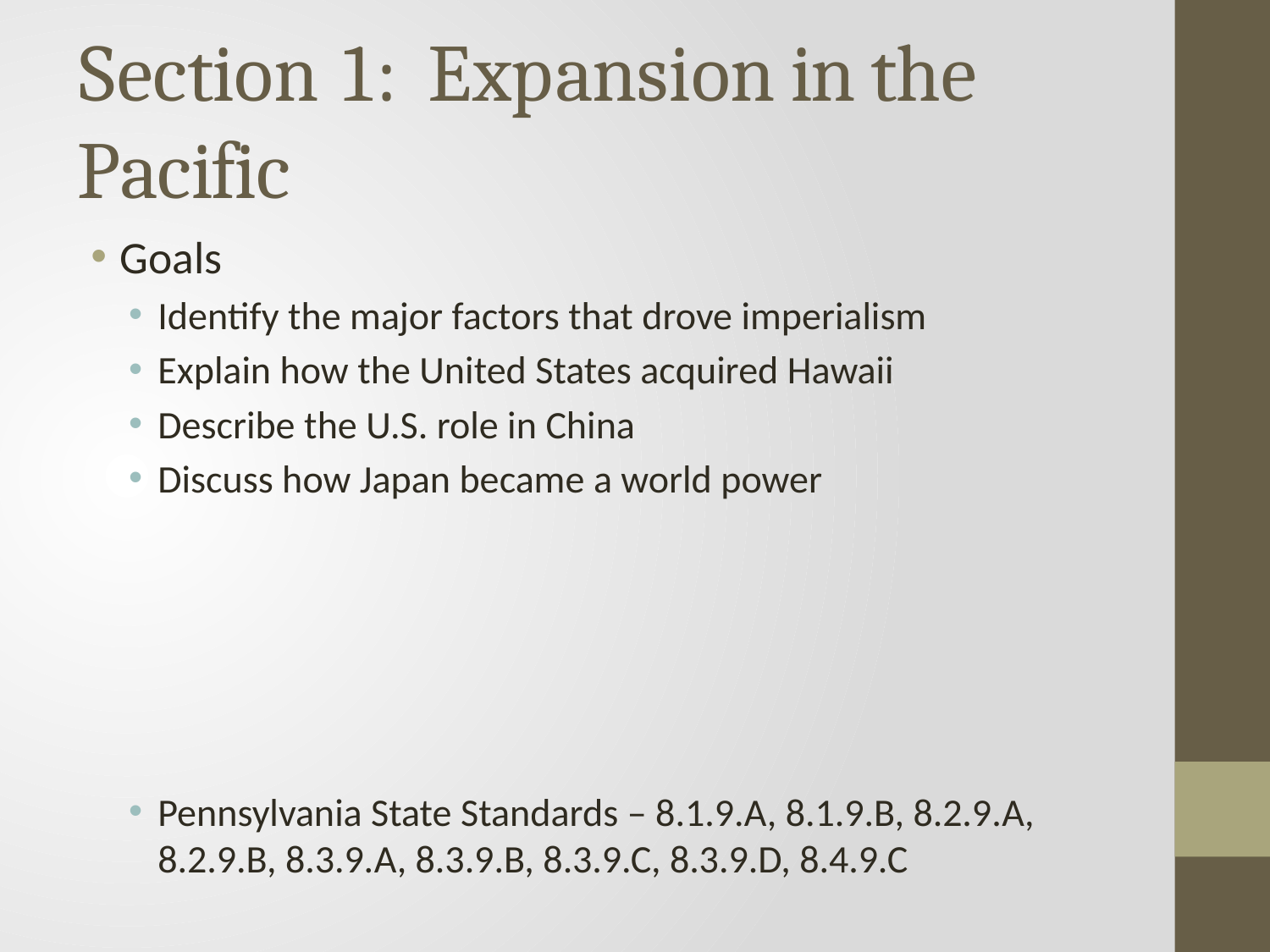

# Section 1:  Expansion in the Pacific
Goals
Identify the major factors that drove imperialism
Explain how the United States acquired Hawaii
Describe the U.S. role in China
Discuss how Japan became a world power

Pennsylvania State Standards – 8.1.9.A, 8.1.9.B, 8.2.9.A, 8.2.9.B, 8.3.9.A, 8.3.9.B, 8.3.9.C, 8.3.9.D, 8.4.9.C